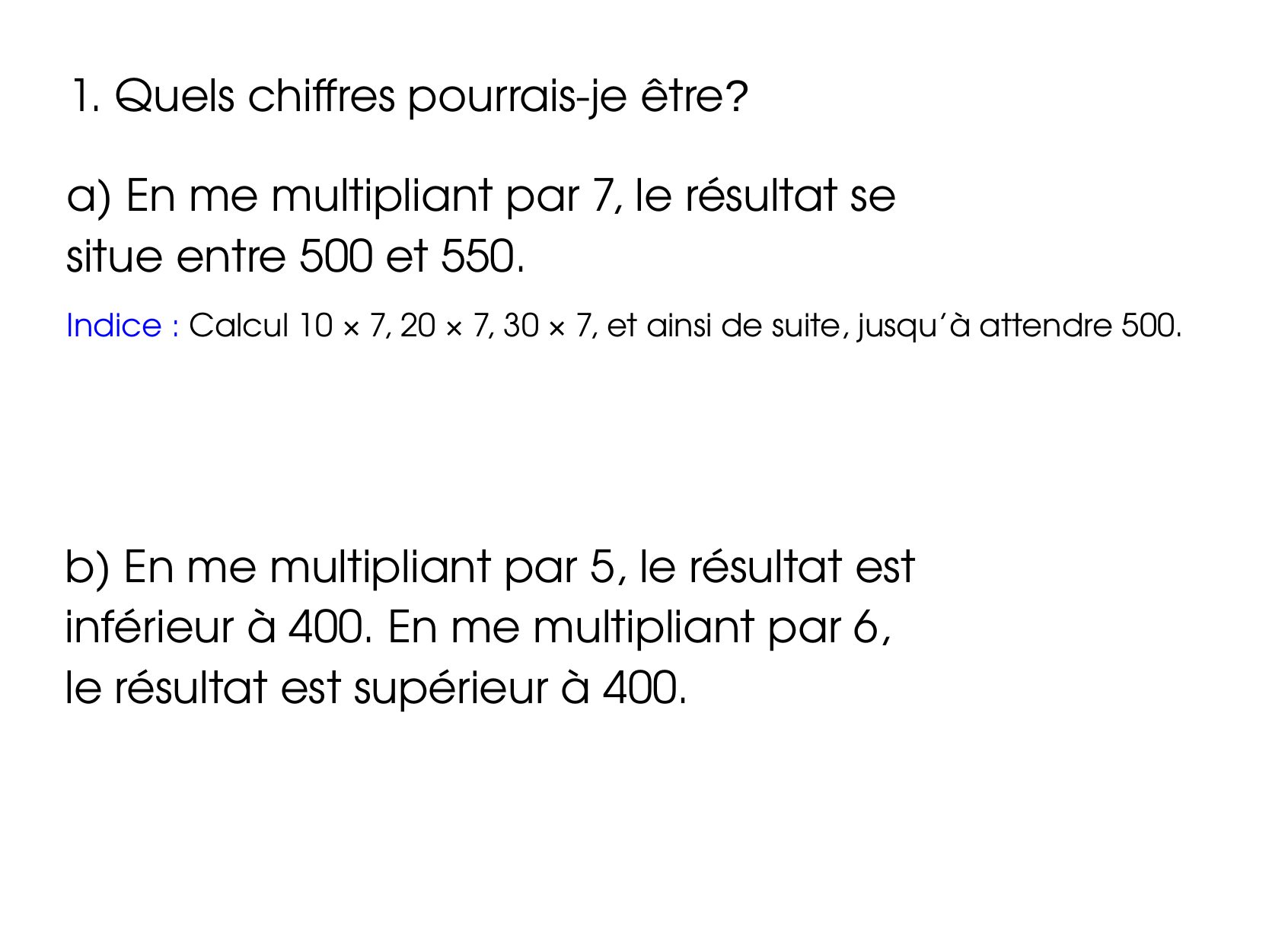

1. Quels chiffres pourrais-je être?
a) En me multipliant par 7, le résultat se
situe entre 500 et 550.
Indice : Calcul 10 × 7, 20 × 7, 30 × 7, et ainsi de suite, jusqu’à attendre 500.
b) En me multipliant par 5, le résultat est
inférieur à 400. En me multipliant par 6,
le résultat est supérieur à 400.